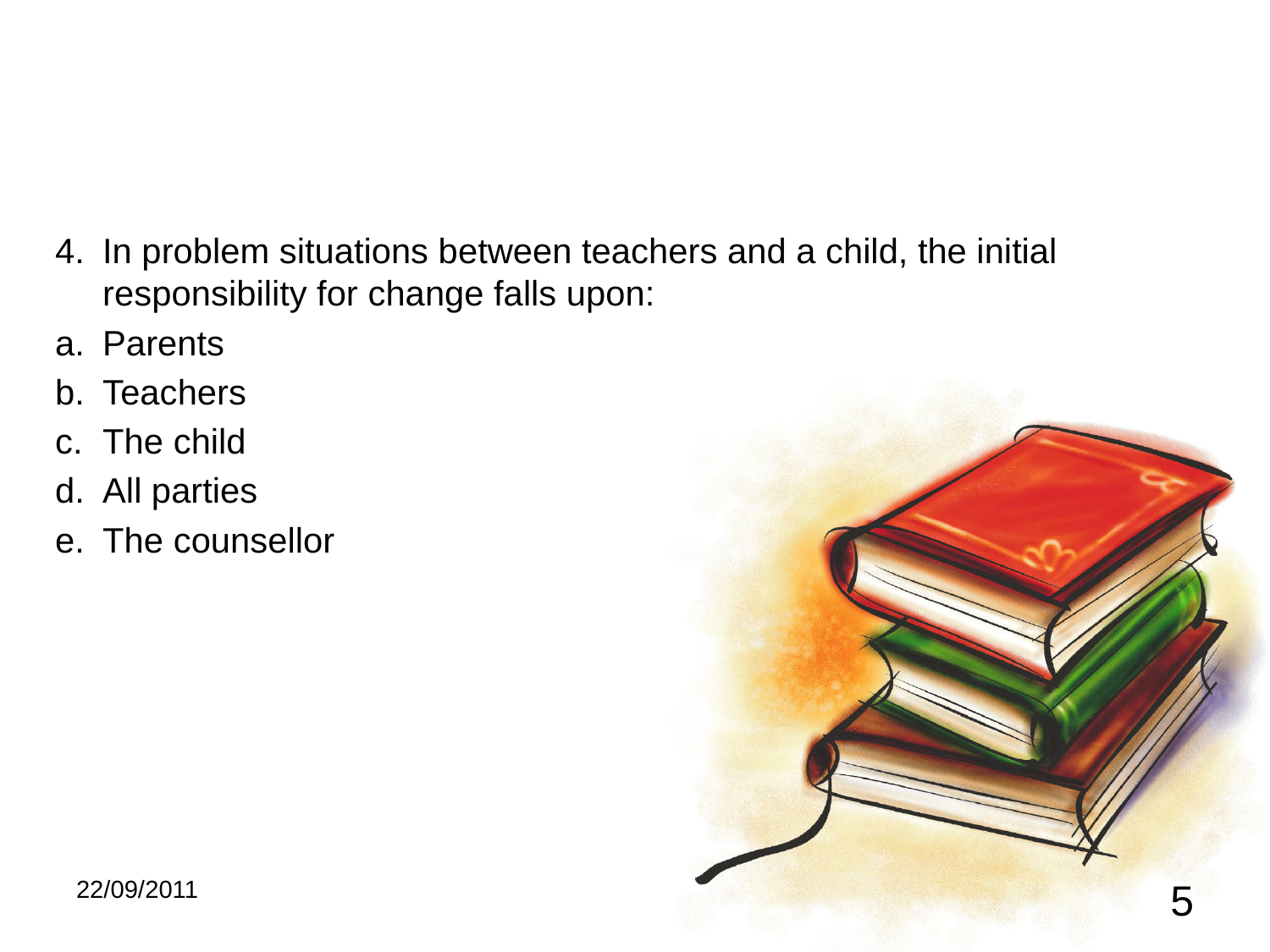

4.	In problem situations between teachers and a child, the initial responsibility for change falls upon:
a.	Parents
b.	Teachers
c.	The child
d.	All parties
e.	The counsellor

22/09/2011
5